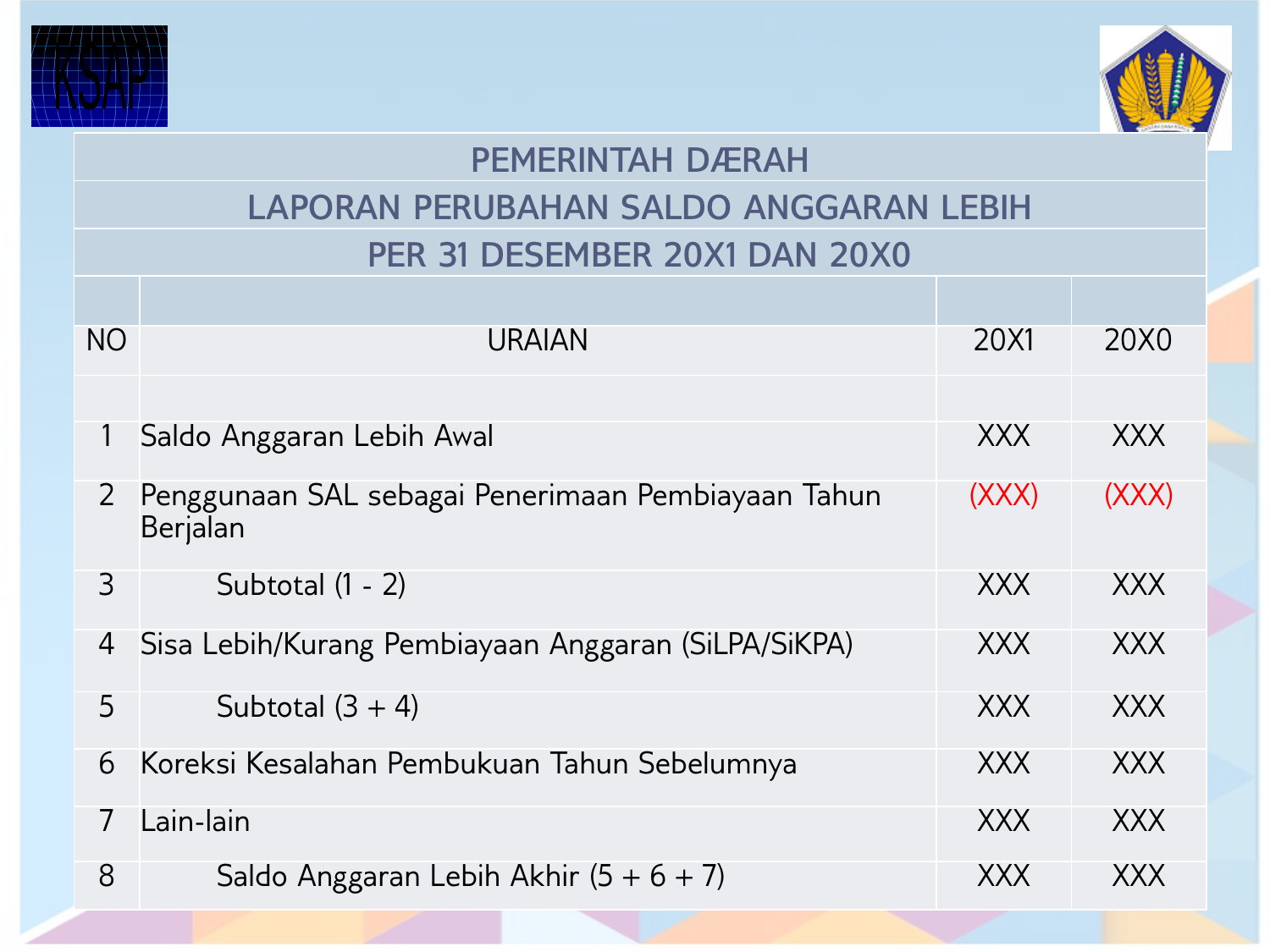

| PEMERINTAH DAERAH |  |  |  |
| --- | --- | --- | --- |
| LAPORAN PERUBAHAN SALDO ANGGARAN LEBIH |  |  |  |
| PER 31 DESEMBER 20X1 DAN 20X0 |  |  |  |
|  |  |  |  |
| NO | URAIAN | 20X1 | 20X0 |
|  |  |  |  |
| 1 | Saldo Anggaran Lebih Awal | XXX | XXX |
| 2 | Penggunaan SAL sebagai Penerimaan Pembiayaan Tahun Berjalan | (XXX) | (XXX) |
| 3 | Subtotal (1 - 2) | XXX | XXX |
| 4 | Sisa Lebih/Kurang Pembiayaan Anggaran (SiLPA/SiKPA) | XXX | XXX |
| 5 | Subtotal (3 + 4) | XXX | XXX |
| 6 | Koreksi Kesalahan Pembukuan Tahun Sebelumnya | XXX | XXX |
| 7 | Lain-lain | XXX | XXX |
| 8 | Saldo Anggaran Lebih Akhir (5 + 6 + 7) | XXX | XXX |